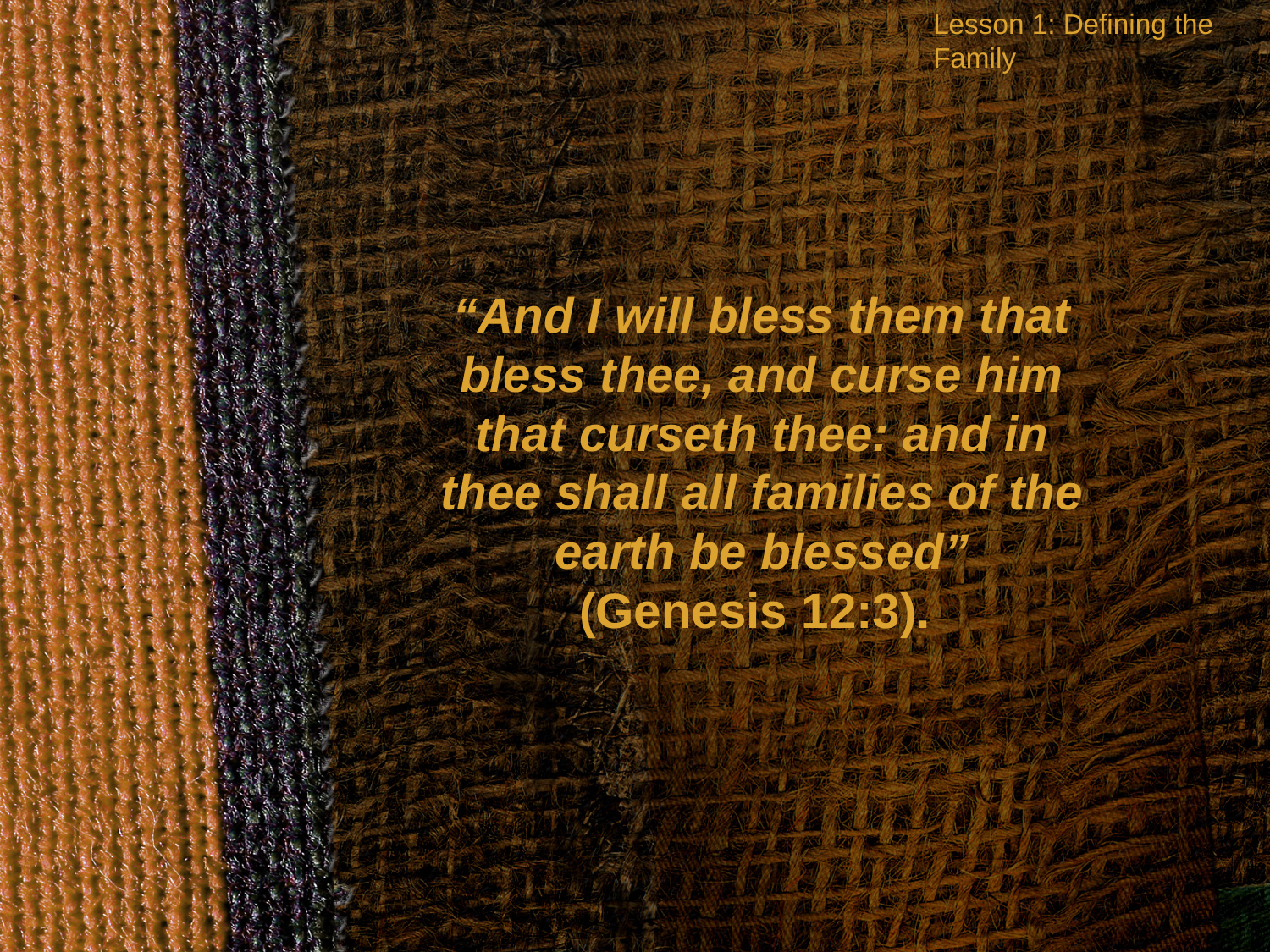

Lesson 1: Defining the Family
“And I will bless them that bless thee, and curse him that curseth thee: and in thee shall all families of the earth be blessed”
(Genesis 12:3).